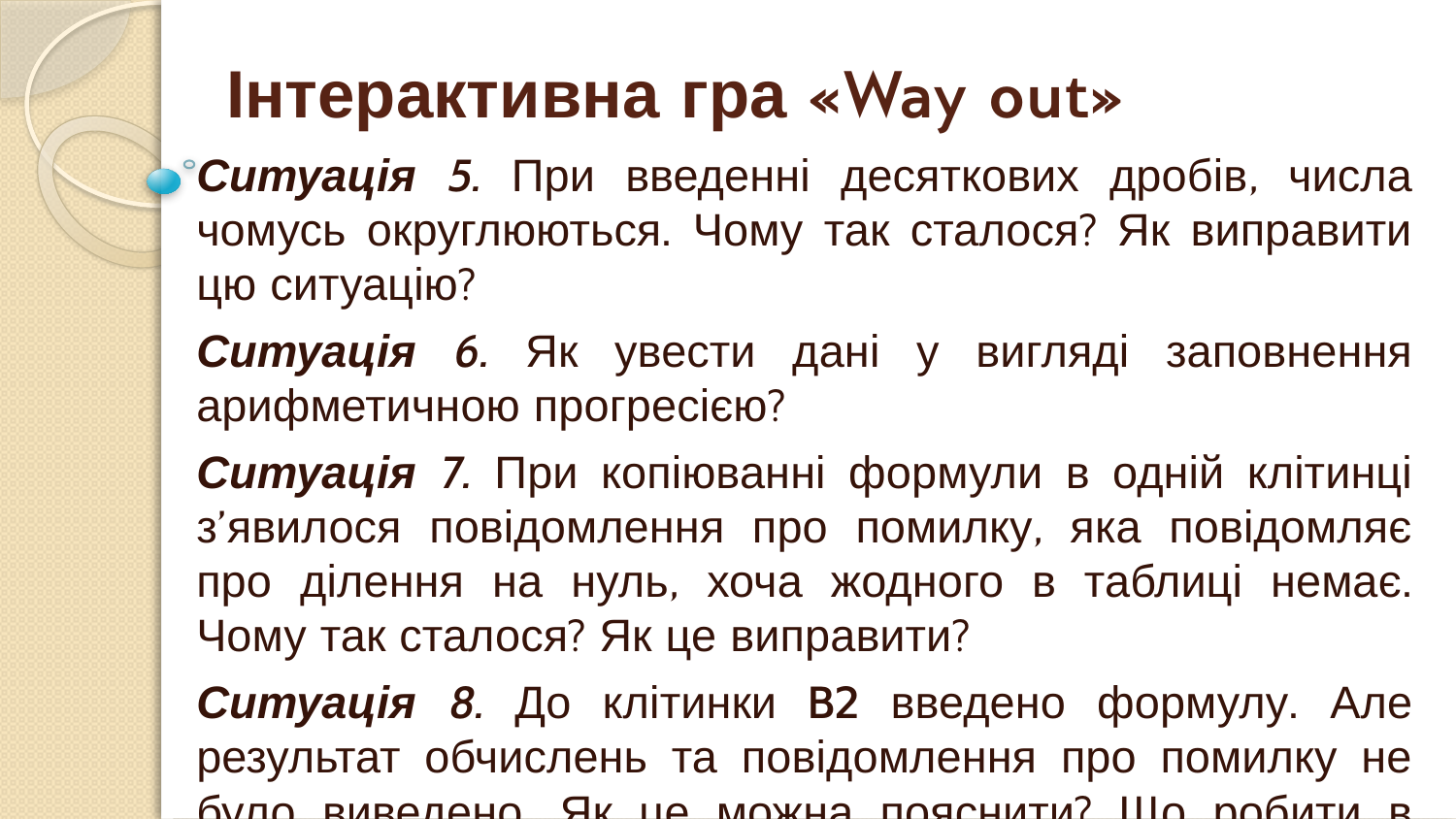

# Інтерактивна гра «Way out»
Ситуація 5. При введенні десяткових дробів, числа чомусь округлюються. Чому так сталося? Як виправити цю ситуацію?
Ситуація 6. Як увести дані у вигляді заповнення арифметичною прогресією?
Ситуація 7. При копіюванні формули в одній клітинці з’явилося повідомлення про помилку, яка повідомляє про ділення на нуль, хоча жодного в таблиці немає. Чому так сталося? Як це виправити?
Ситуація 8. До клітинки B2 введено формулу. Але результат обчислень та повідомлення про помилку не було виведено. Як це можна пояснити? Що робити в цьому випадку?